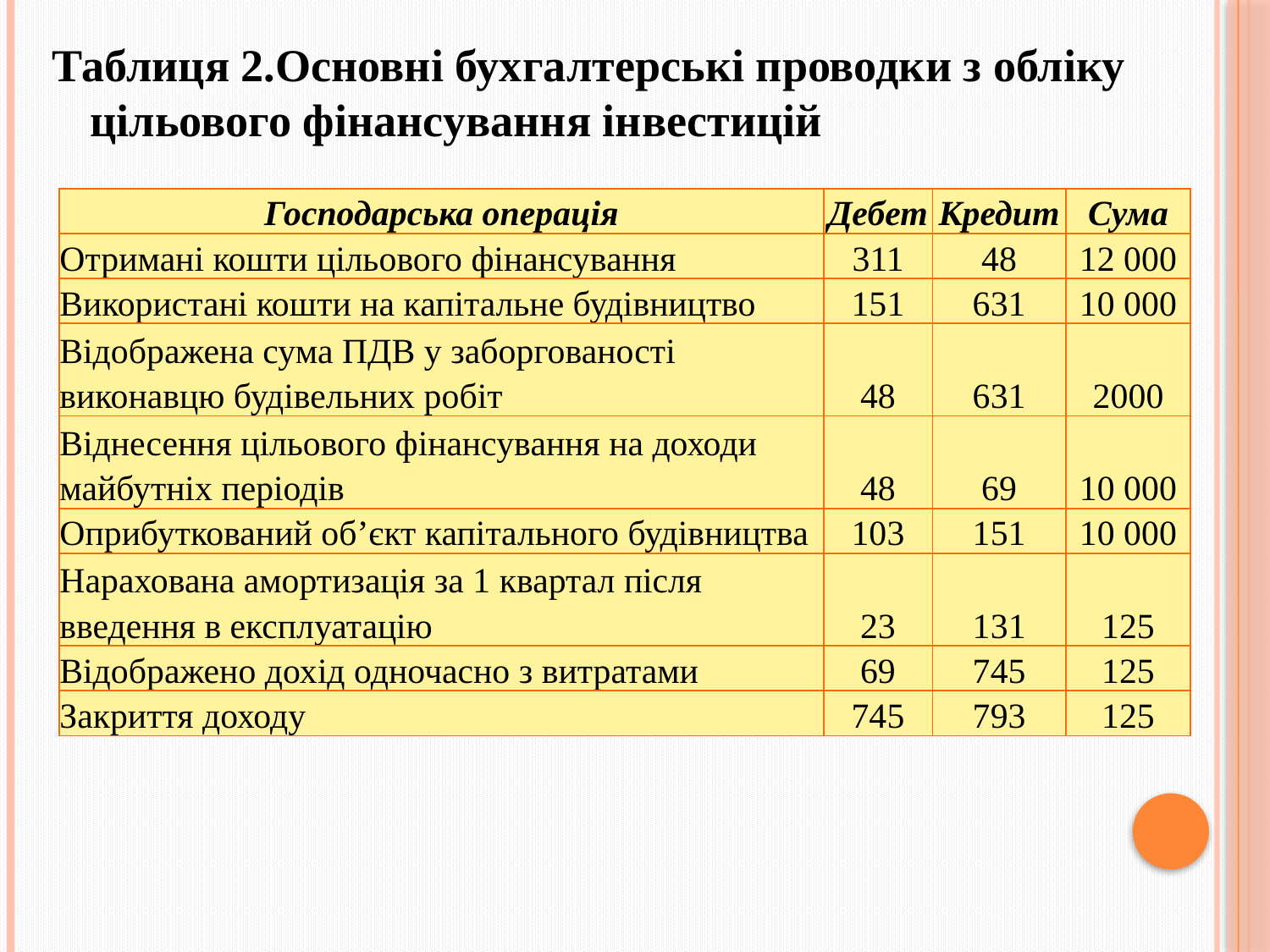

Таблиця 2.Основні бухгалтерські проводки з обліку цільового фінансування інвестицій

| Господарська операція | Дебет | Кредит | Сума |
| --- | --- | --- | --- |
| Отримані кошти цільового фінансування | 311 | 48 | 12 000 |
| Використані кошти на капітальне будівництво | 151 | 631 | 10 000 |
| Відображена сума ПДВ у заборгованості виконавцю будівельних робіт | 48 | 631 | 2000 |
| Віднесення цільового фінансування на доходи майбутніх періодів | 48 | 69 | 10 000 |
| Оприбуткований об’єкт капітального будівництва | 103 | 151 | 10 000 |
| Нарахована амортизація за 1 квартал після введення в експлуатацію | 23 | 131 | 125 |
| Відображено дохід одночасно з витратами | 69 | 745 | 125 |
| Закриття доходу | 745 | 793 | 125 |